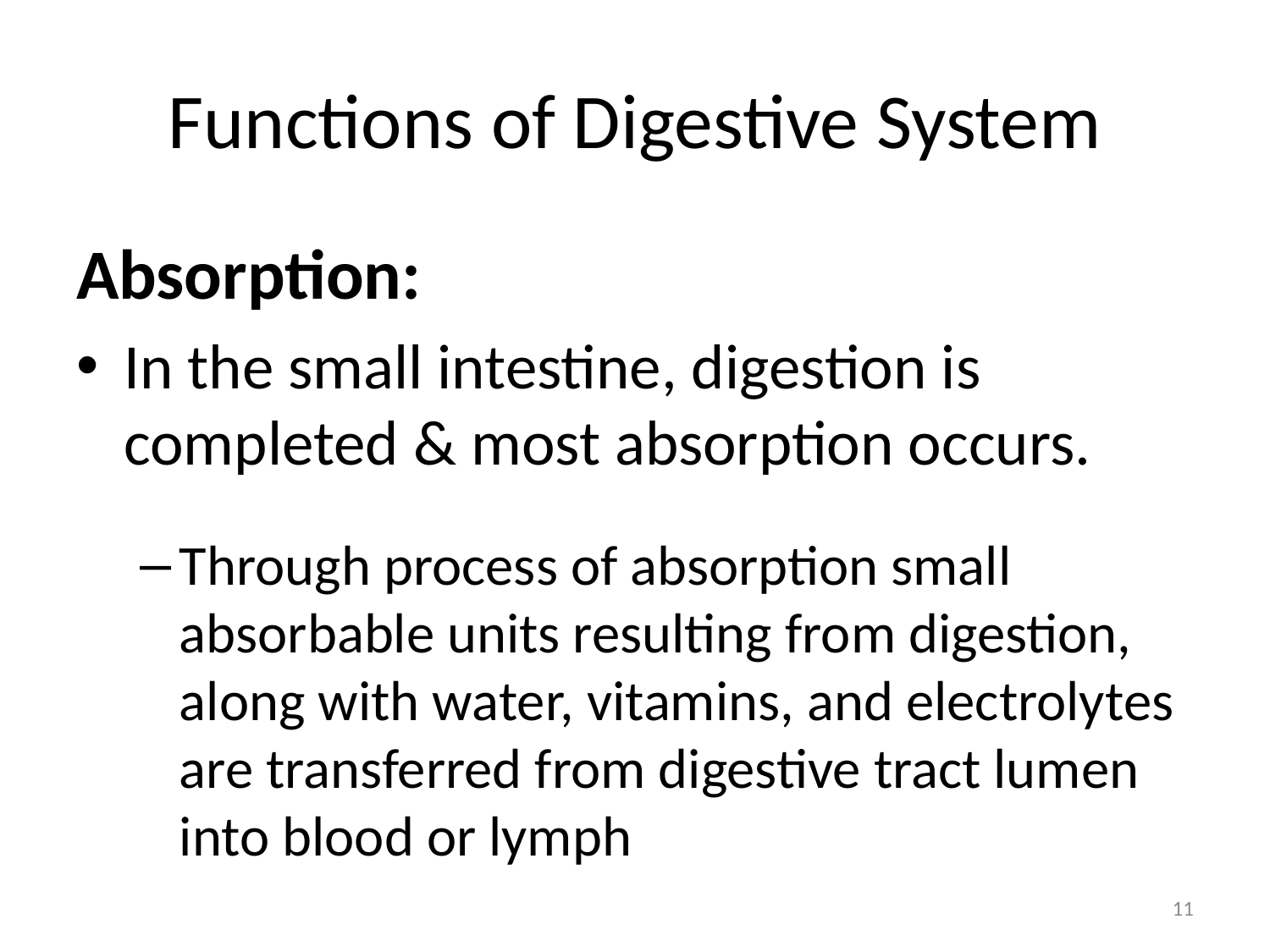

# Functions of Digestive System
Absorption:
In the small intestine, digestion is completed & most absorption occurs.

Through process of absorption small absorbable units resulting from digestion, along with water, vitamins, and electrolytes are transferred from digestive tract lumen into blood or lymph

11